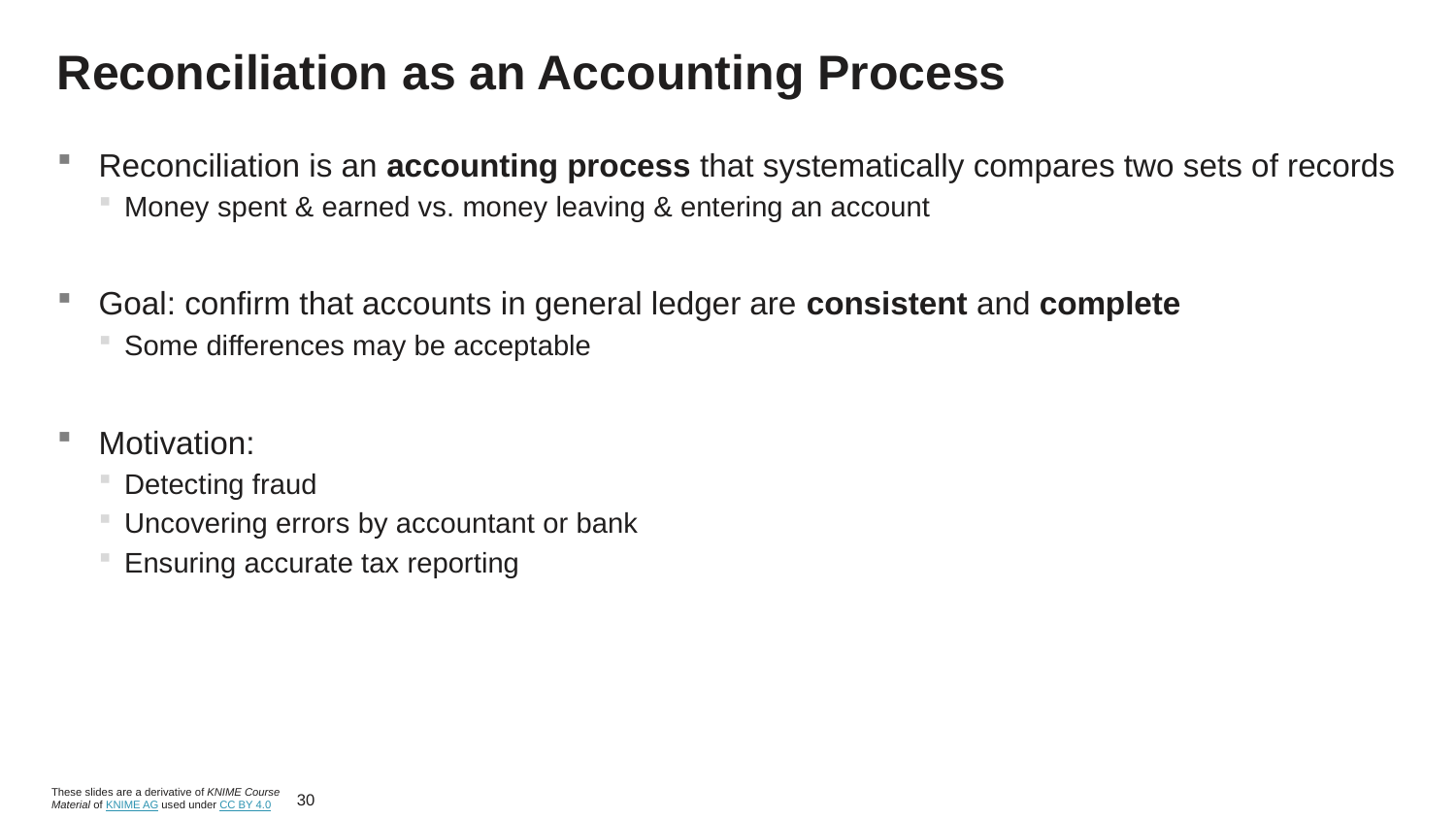

# Reconciliation as an Accounting Process
Reconciliation is an accounting process that systematically compares two sets of records
Money spent & earned vs. money leaving & entering an account

Goal: confirm that accounts in general ledger are consistent and complete
Some differences may be acceptable

Motivation:
Detecting fraud
Uncovering errors by accountant or bank
Ensuring accurate tax reporting

30